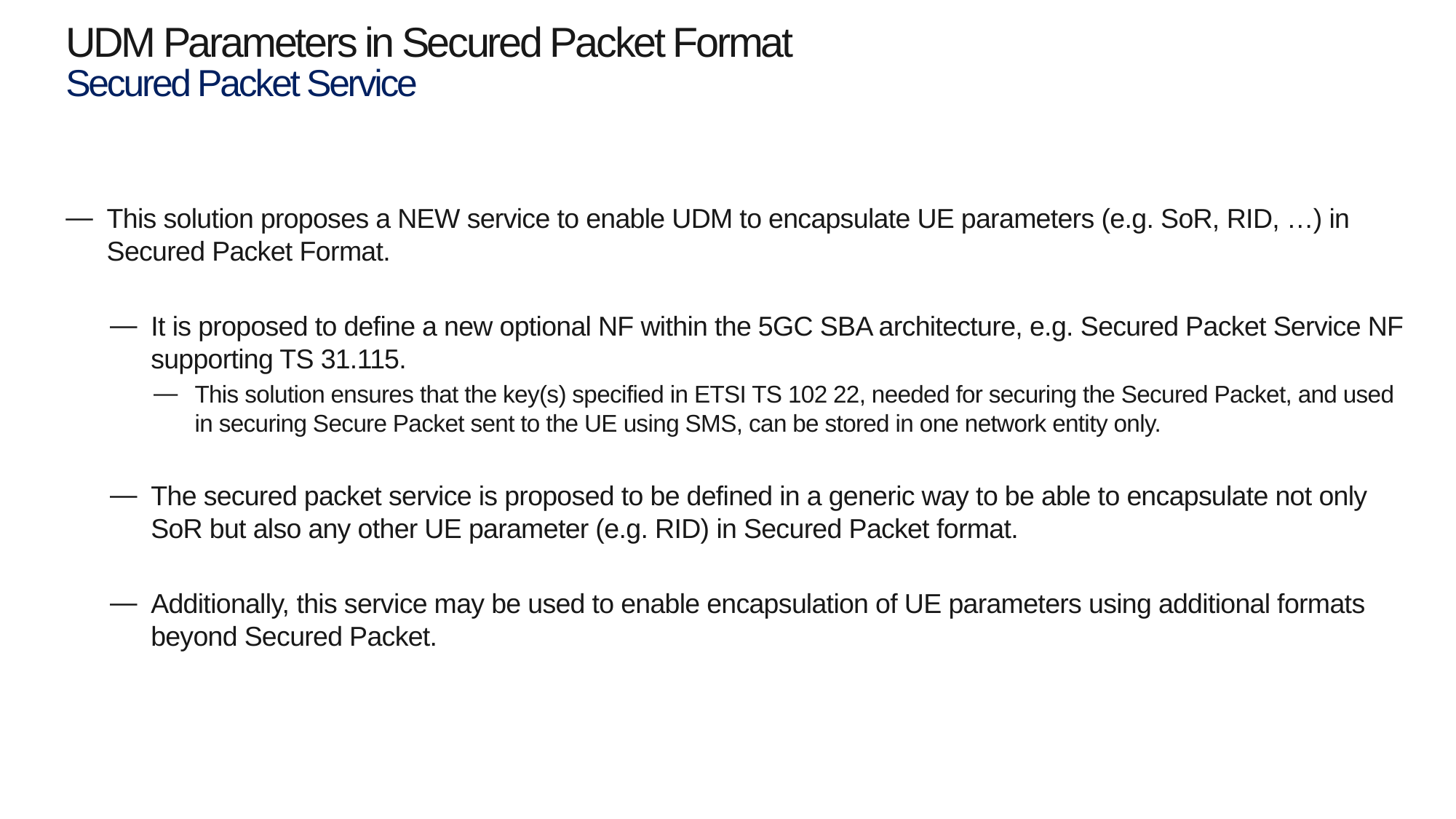

# UDM Parameters in Secured Packet Format Secured Packet Service
This solution proposes a NEW service to enable UDM to encapsulate UE parameters (e.g. SoR, RID, …) in Secured Packet Format.

It is proposed to define a new optional NF within the 5GC SBA architecture, e.g. Secured Packet Service NF supporting TS 31.115.
This solution ensures that the key(s) specified in ETSI TS 102 22, needed for securing the Secured Packet, and used in securing Secure Packet sent to the UE using SMS, can be stored in one network entity only.

The secured packet service is proposed to be defined in a generic way to be able to encapsulate not only SoR but also any other UE parameter (e.g. RID) in Secured Packet format.

Additionally, this service may be used to enable encapsulation of UE parameters using additional formats beyond Secured Packet.